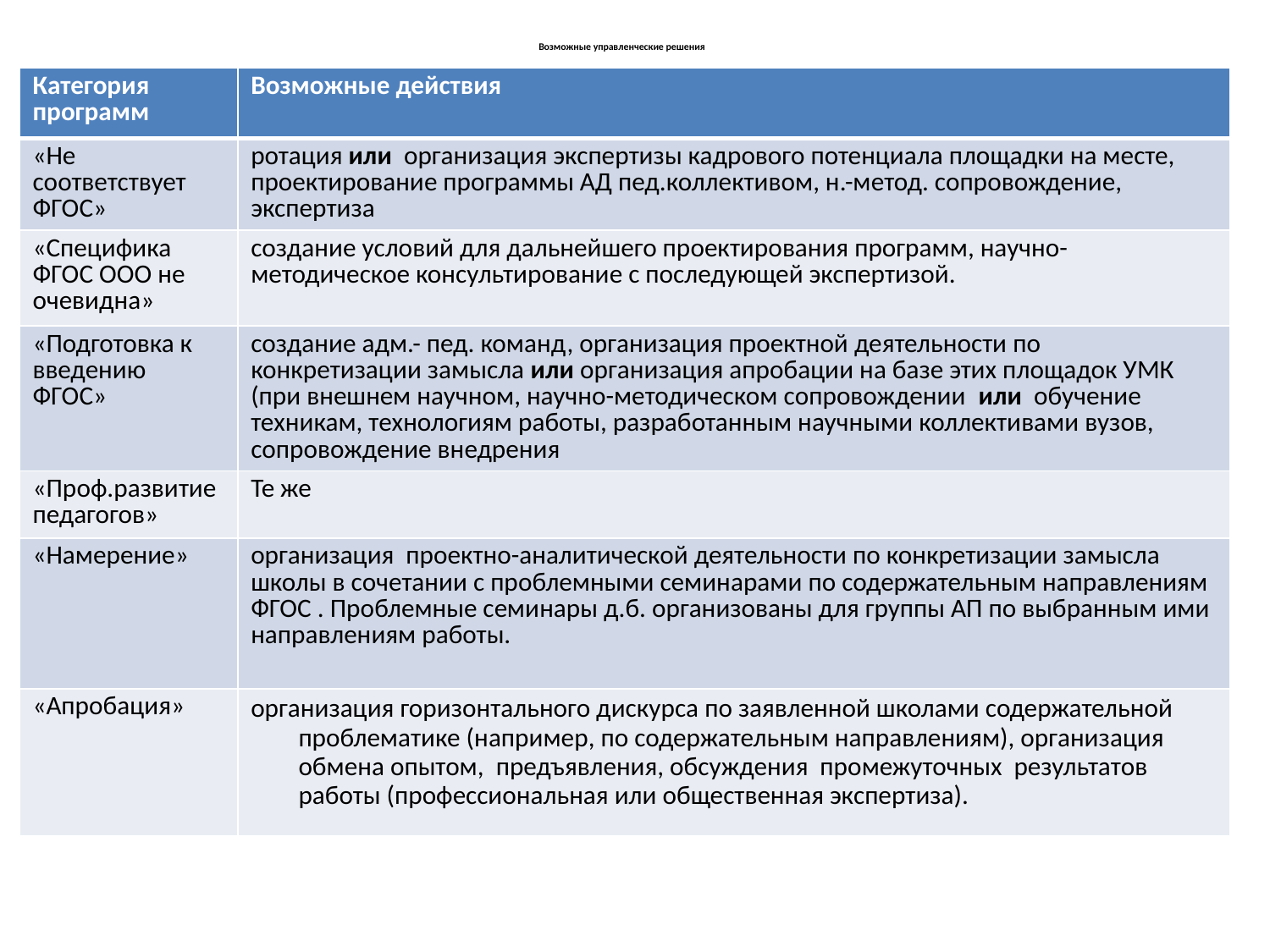

# Возможные управленческие решения
| Категория программ | Возможные действия |
| --- | --- |
| «Не соответствует ФГОС» | ротация или организация экспертизы кадрового потенциала площадки на месте, проектирование программы АД пед.коллективом, н.-метод. сопровождение, экспертиза |
| «Специфика ФГОС ООО не очевидна» | создание условий для дальнейшего проектирования программ, научно-методическое консультирование с последующей экспертизой. |
| «Подготовка к введению ФГОС» | создание адм.- пед. команд, организация проектной деятельности по конкретизации замысла или организация апробации на базе этих площадок УМК (при внешнем научном, научно-методическом сопровождении или обучение техникам, технологиям работы, разработанным научными коллективами вузов, сопровождение внедрения |
| «Проф.развитие педагогов» | Те же |
| «Намерение» | организация проектно-аналитической деятельности по конкретизации замысла школы в сочетании с проблемными семинарами по содержательным направлениям ФГОС . Проблемные семинары д.б. организованы для группы АП по выбранным ими направлениям работы. |
| «Апробация» | организация горизонтального дискурса по заявленной школами содержательной проблематике (например, по содержательным направлениям), организация обмена опытом, предъявления, обсуждения промежуточных результатов работы (профессиональная или общественная экспертиза). |